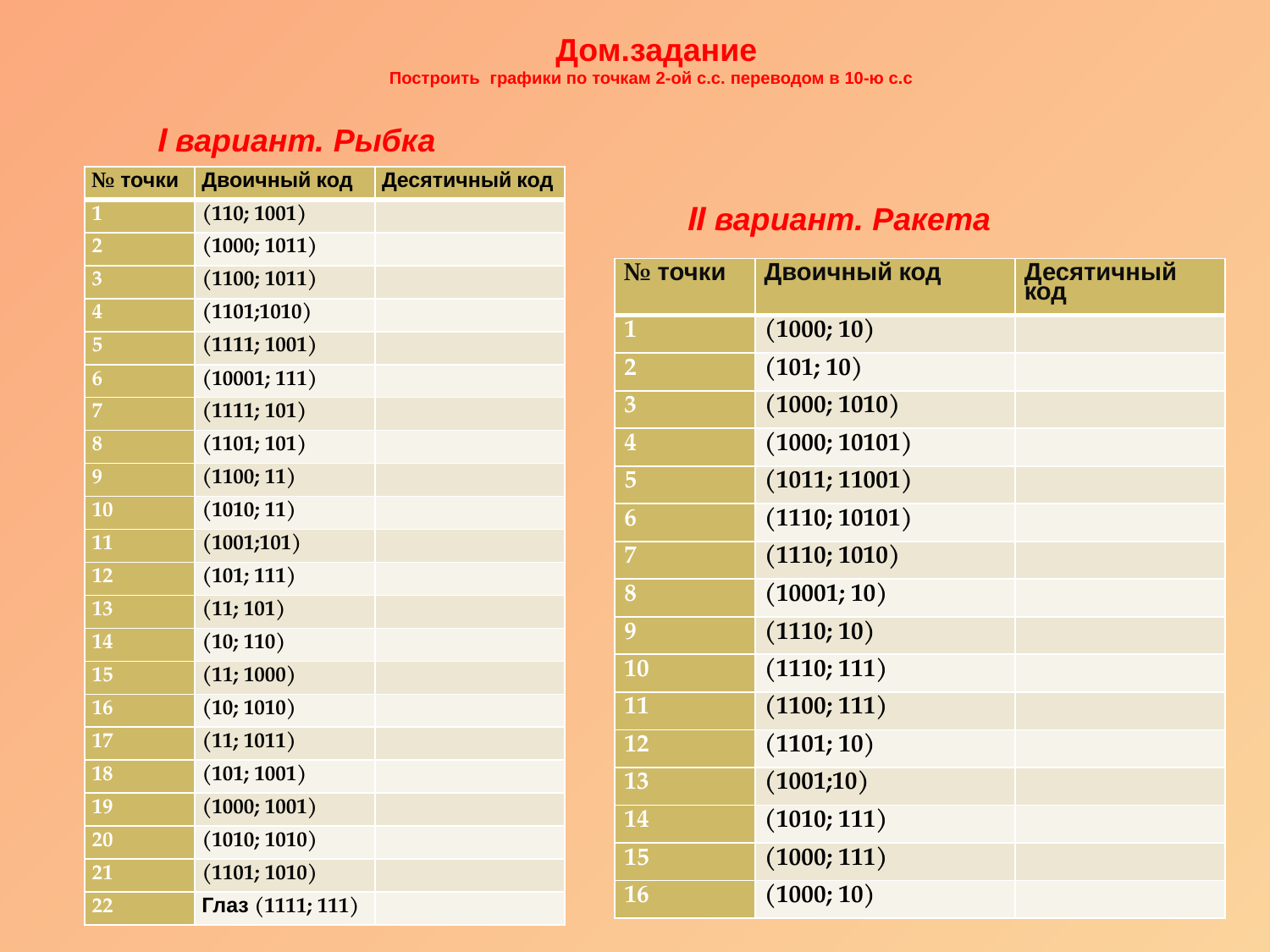

# Дом.задание Построить  графики по точкам 2-ой с.с. переводом в 10-ю с.с
I вариант. Рыбка
| № точки | Двоичный код | Десятичный код |
| --- | --- | --- |
| 1 | (110; 1001) |  |
| 2 | (1000; 1011) |  |
| 3 | (1100; 1011) |  |
| 4 | (1101;1010) |  |
| 5 | (1111; 1001) |  |
| 6 | (10001; 111) |  |
| 7 | (1111; 101) |  |
| 8 | (1101; 101) |  |
| 9 | (1100; 11) |  |
| 10 | (1010; 11) |  |
| 11 | (1001;101) |  |
| 12 | (101; 111) |  |
| 13 | (11; 101) |  |
| 14 | (10; 110) |  |
| 15 | (11; 1000) |  |
| 16 | (10; 1010) |  |
| 17 | (11; 1011) |  |
| 18 | (101; 1001) |  |
| 19 | (1000; 1001) |  |
| 20 | (1010; 1010) |  |
| 21 | (1101; 1010) |  |
| 22 | Глаз (1111; 111) |  |
II вариант. Ракета
| № точки | Двоичный код | Десятичный код |
| --- | --- | --- |
| 1 | (1000; 10) |  |
| 2 | (101; 10) |  |
| 3 | (1000; 1010) |  |
| 4 | (1000; 10101) |  |
| 5 | (1011; 11001) |  |
| 6 | (1110; 10101) |  |
| 7 | (1110; 1010) |  |
| 8 | (10001; 10) |  |
| 9 | (1110; 10) |  |
| 10 | (1110; 111) |  |
| 11 | (1100; 111) |  |
| 12 | (1101; 10) |  |
| 13 | (1001;10) |  |
| 14 | (1010; 111) |  |
| 15 | (1000; 111) |  |
| 16 | (1000; 10) |  |